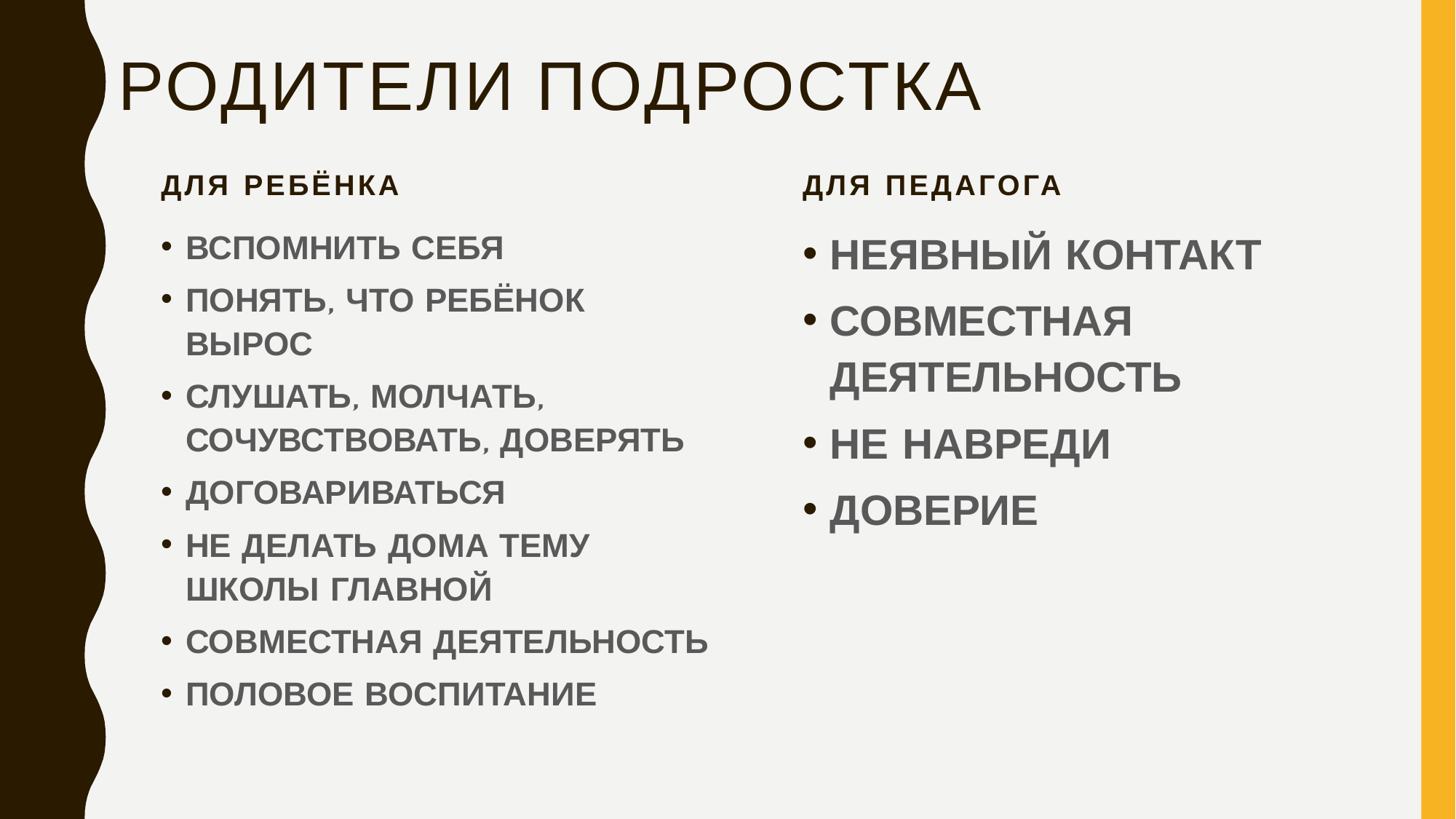

# Родители подростка
Для ребёнка
Для педагога
ВСПОМНИТЬ СЕБЯ
ПОНЯТЬ, ЧТО РЕБЁНОК ВЫРОС
СЛУШАТЬ, МОЛЧАТЬ, СОЧУВСТВОВАТЬ, ДОВЕРЯТЬ
ДОГОВАРИВАТЬСЯ
НЕ ДЕЛАТЬ ДОМА ТЕМУ ШКОЛЫ ГЛАВНОЙ
СОВМЕСТНАЯ ДЕЯТЕЛЬНОСТЬ
ПОЛОВОЕ ВОСПИТАНИЕ

НЕЯВНЫЙ КОНТАКТ
СОВМЕСТНАЯ ДЕЯТЕЛЬНОСТЬ
НЕ НАВРЕДИ
ДОВЕРИЕ